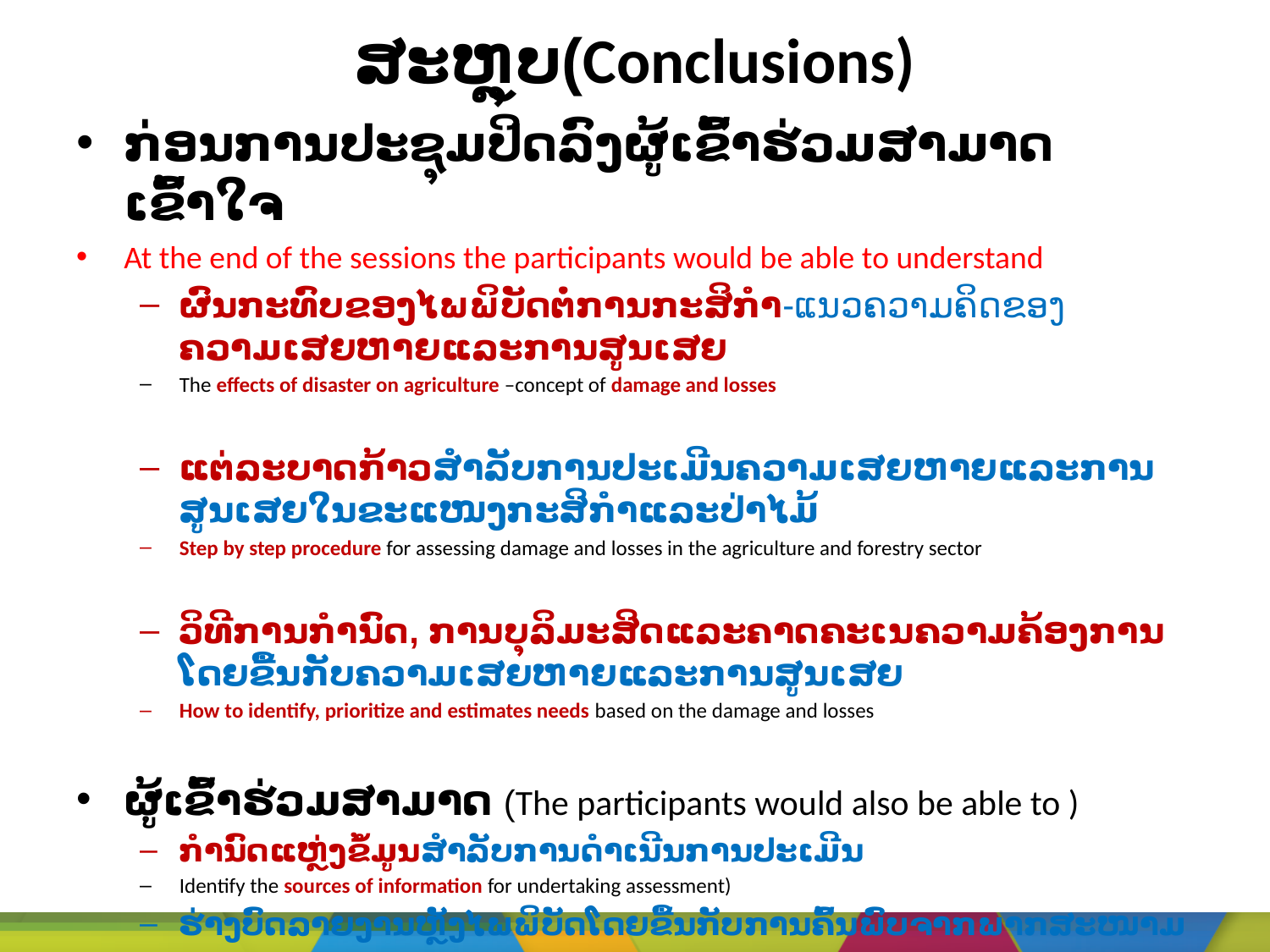

# ສະຫຼຸບ(Conclusions)
ກ່ອນການປະຊຸມປິດລົງຜູ້ເຂົ້າຮ່ວມສາມາດເຂົ້າໃຈ
At the end of the sessions the participants would be able to understand
ຜົນກະທົບຂອງໄພພິບັດຕໍ່ການກະສິກຳ-ແນວຄວາມຄິດຂອງຄວາມເສຍຫາຍແລະການສູນເສຍ
The effects of disaster on agriculture –concept of damage and losses

ແຕ່ລະບາດກ້າວສຳລັບການປະເມີນຄວາມເສຍຫາຍແລະການສູນເສຍໃນຂະແໜງກະສິກຳແລະປ່າໄມ້
Step by step procedure for assessing damage and losses in the agriculture and forestry sector

ວິທີການກໍານົດ, ການບຸລິມະສິດແລະຄາດຄະເນຄວາມຄ້ອງການໂດຍຂື້ນກັບຄວາມເສຍຫາຍແລະການສູນເສຍ
How to identify, prioritize and estimates needs based on the damage and losses

ຜູ້ເຂົ້າຮ່ວມສາມາດ (The participants would also be able to )
ກໍານົດແຫຼ່ງຂໍ້ມູນສຳລັບການດຳເນີນການປະເມີນ
Identify the sources of information for undertaking assessment)
ຮ່າງບົດລາຍງານຫຼັງໄພພິບັດໂດຍຂື້ນກັບການຄົ້ນພົບຈາກພາກສະໜາມ
Draft a post-disaster report based on the findings from the field